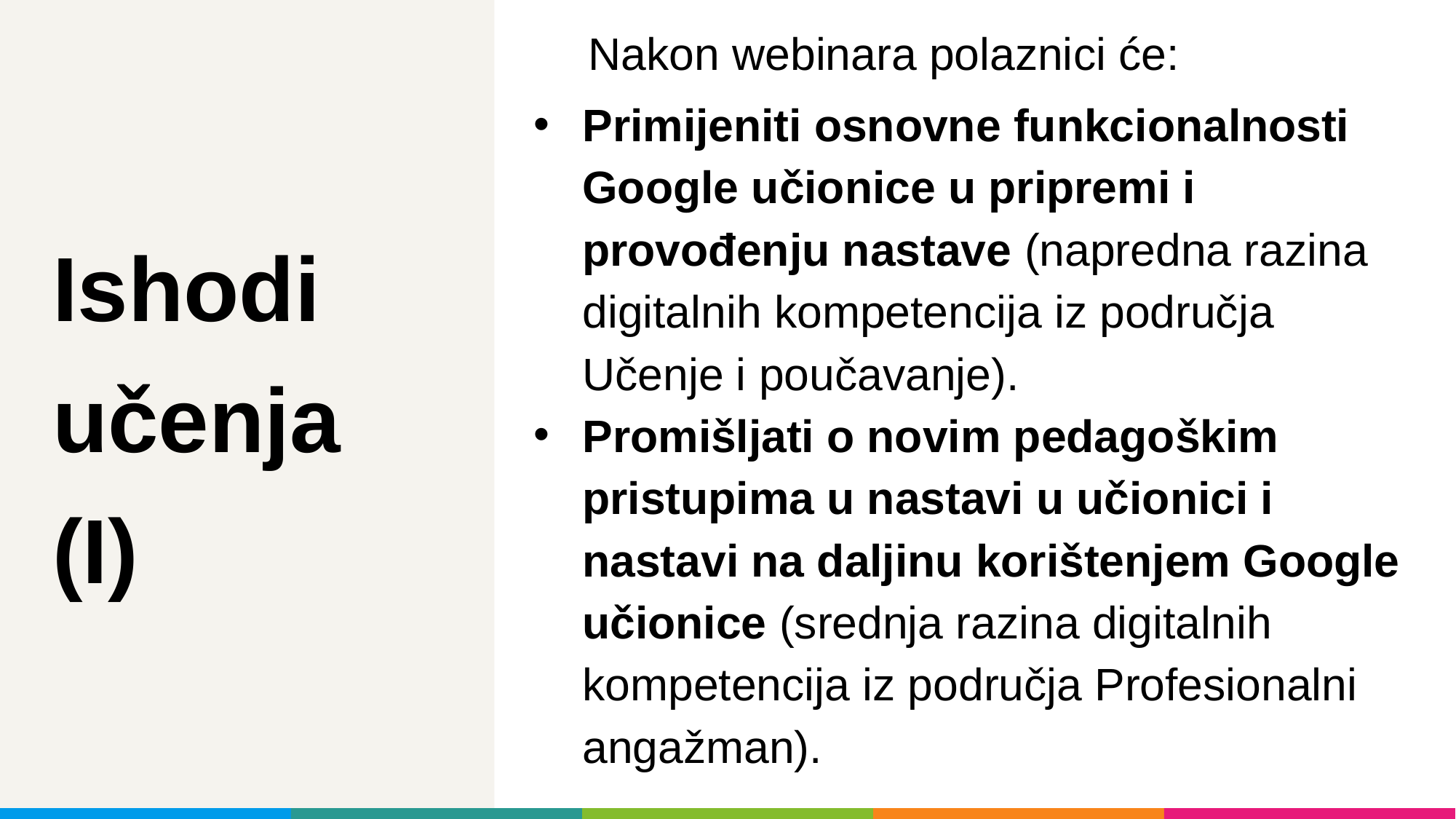

Nakon webinara polaznici će:
Primijeniti osnovne funkcionalnosti Google učionice u pripremi i provođenju nastave (napredna razina digitalnih kompetencija iz područja Učenje i poučavanje).
Promišljati o novim pedagoškim pristupima u nastavi u učionici i nastavi na daljinu korištenjem Google učionice (srednja razina digitalnih kompetencija iz područja Profesionalni angažman).
# Ishodi učenja (I)